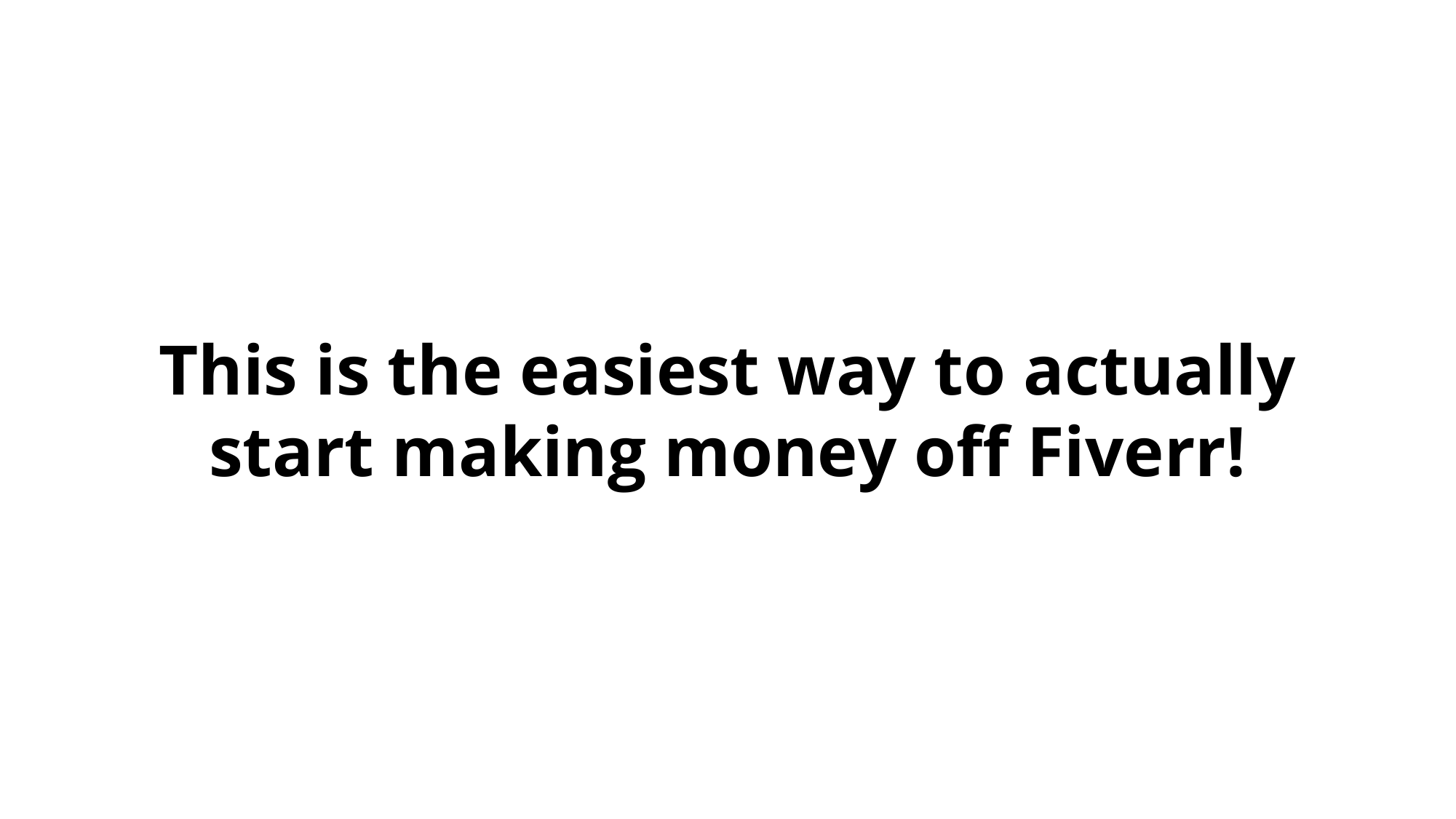

This is the easiest way to actually start making money off Fiverr!